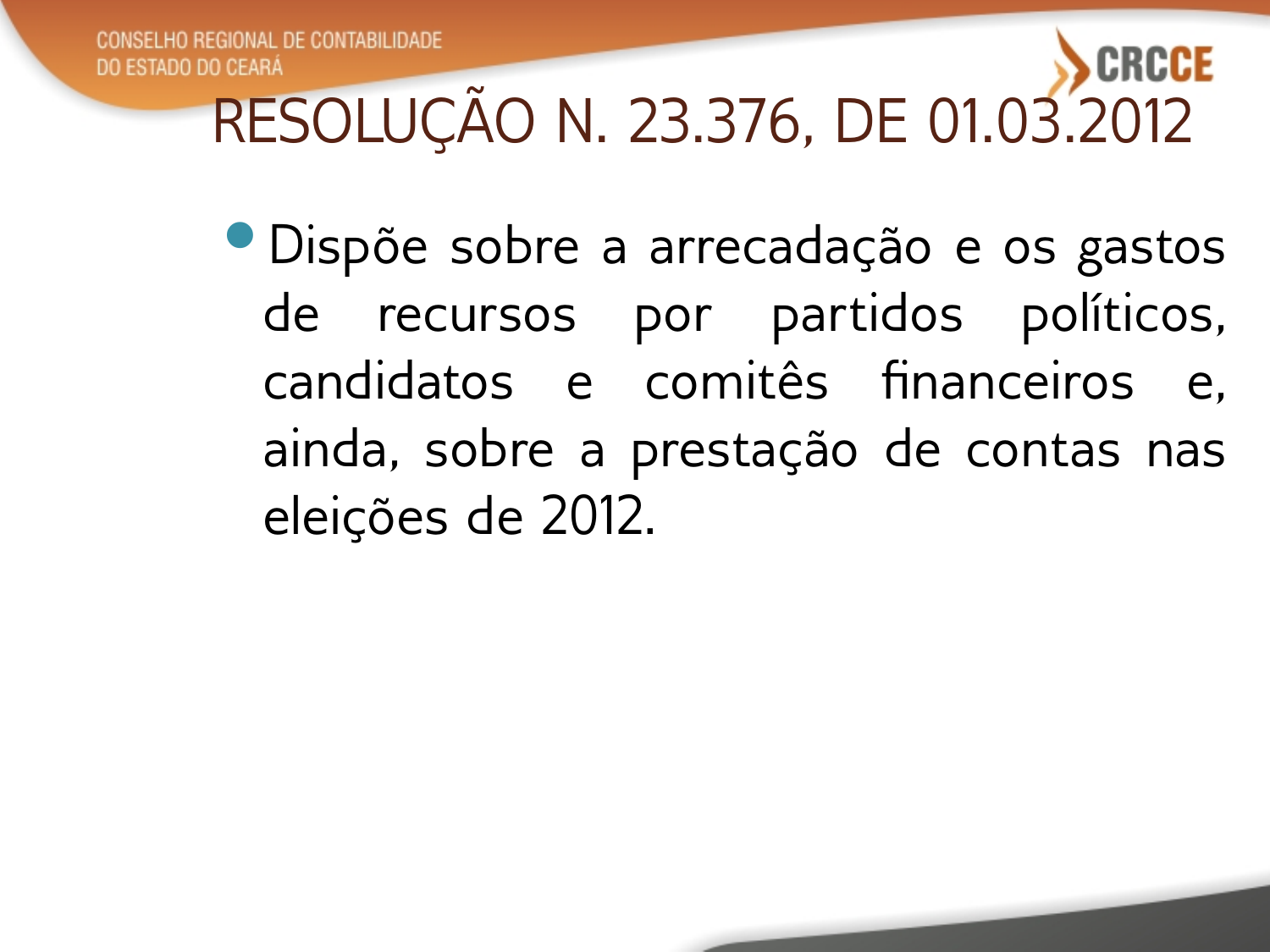

# RESOLUÇÃO N. 23.376, DE 01.03.2012
Dispõe sobre a arrecadação e os gastos de recursos por partidos políticos, candidatos e comitês financeiros e, ainda, sobre a prestação de contas nas eleições de 2012.